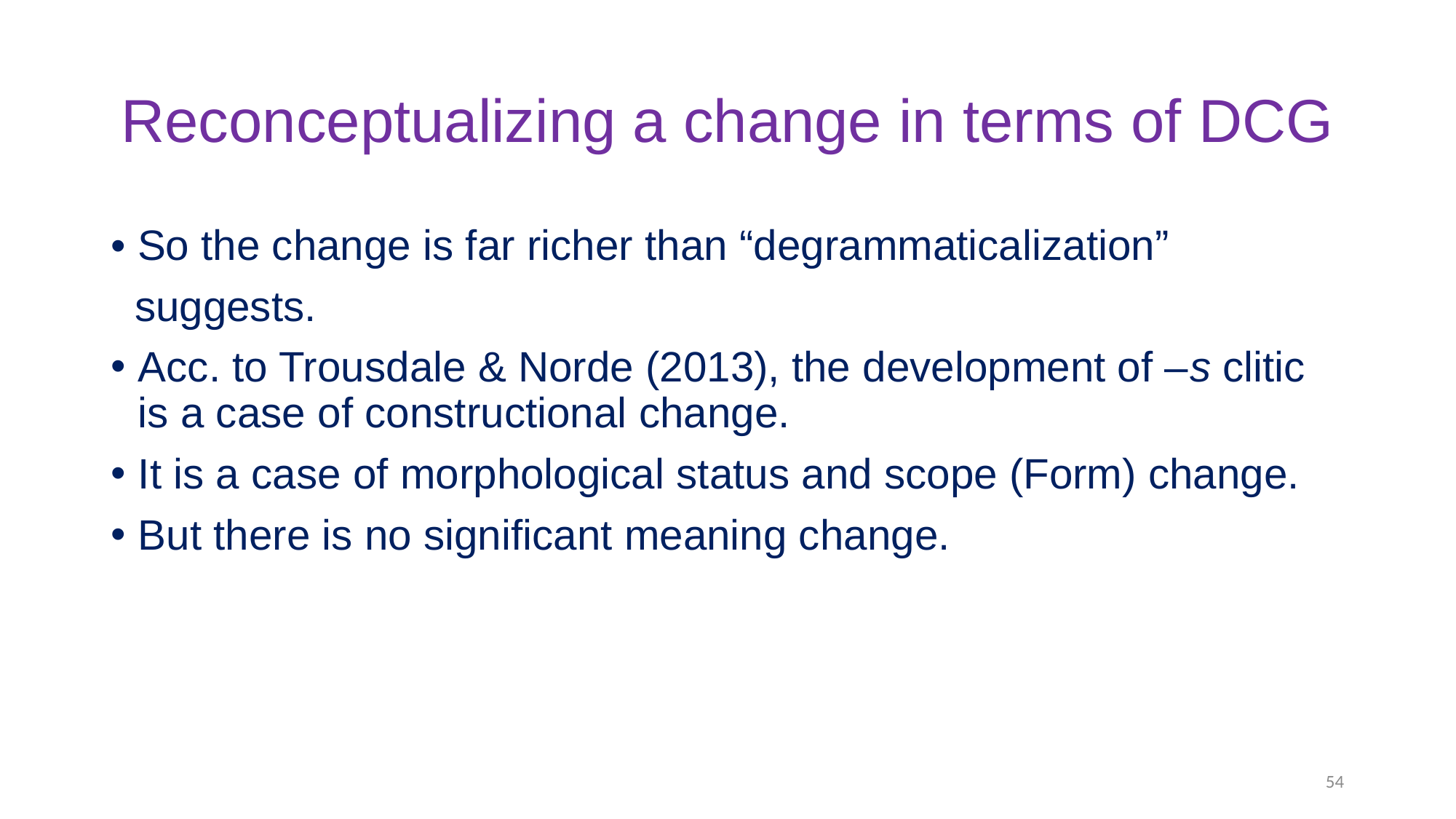

# Reconceptualizing a change in terms of DCG
• So the change is far richer than “degrammaticalization”
  suggests.
Acc. to Trousdale & Norde (2013), the development of –s clitic is a case of constructional change.
It is a case of morphological status and scope (Form) change.
But there is no significant meaning change.

54